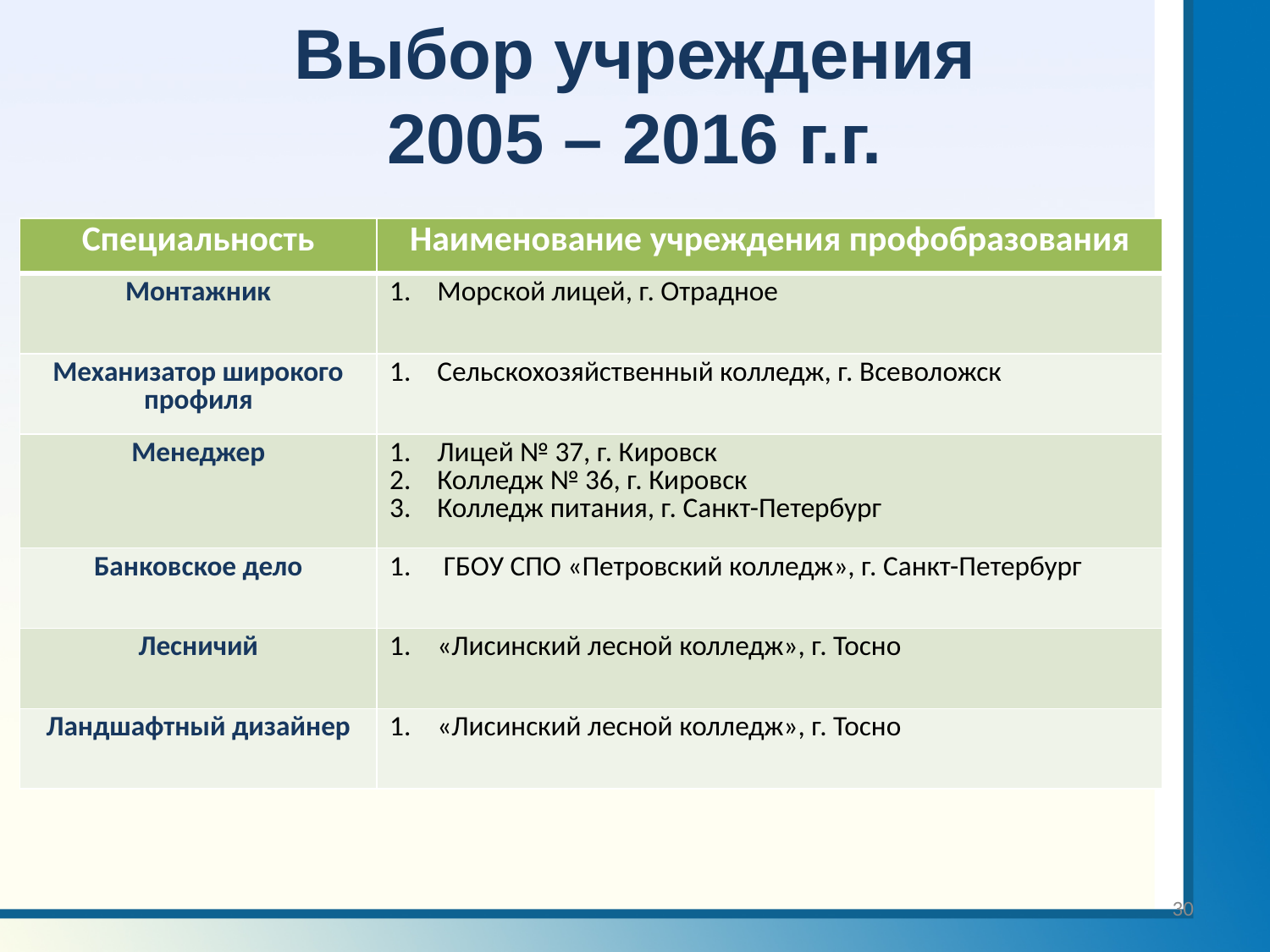

# Выбор учреждения 2005 – 2016 г.г.
| Специальность | Наименование учреждения профобразования |
| --- | --- |
| Монтажник | Морской лицей, г. Отрадное |
| Механизатор широкого профиля | Сельскохозяйственный колледж, г. Всеволожск |
| Менеджер | Лицей № 37, г. Кировск Колледж № 36, г. Кировск Колледж питания, г. Санкт-Петербург |
| Банковское дело | ГБОУ СПО «Петровский колледж», г. Санкт-Петербург |
| Лесничий | «Лисинский лесной колледж», г. Тосно |
| Ландшафтный дизайнер | «Лисинский лесной колледж», г. Тосно |
30